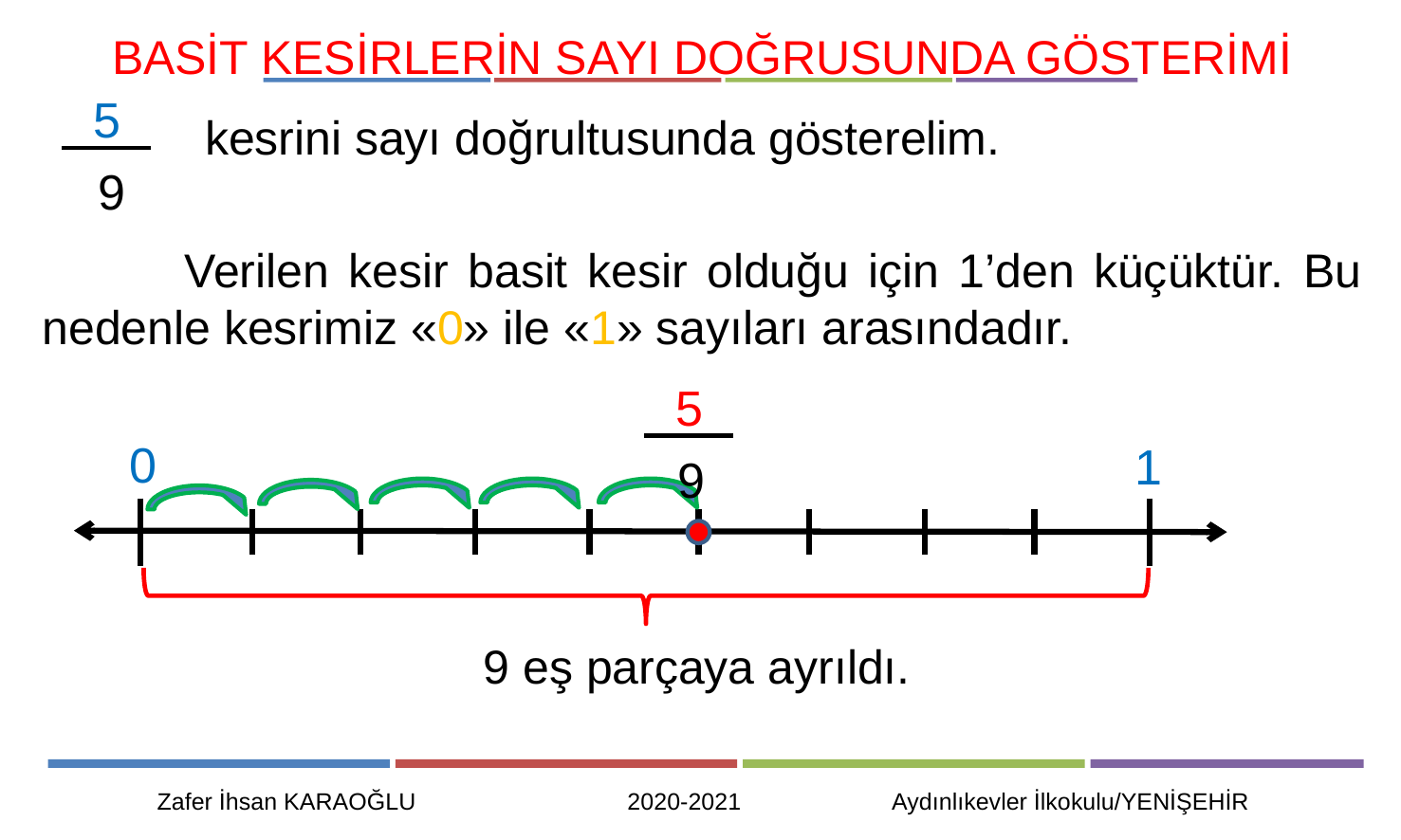

BASİT KESİRLERİN SAYI DOĞRUSUNDA GÖSTERİMİ

5
9
kesrini sayı doğrultusunda gösterelim.

	Verilen kesir basit kesir olduğu için 1’den küçüktür. Bu nedenle kesrimiz «0» ile «1» sayıları arasındadır.
5
9
0
1

	9 eş parçaya ayrıldı.

Zafer İhsan KARAOĞLU                                2020-2021                       Aydınlıkevler İlkokulu/YENİŞEHİR